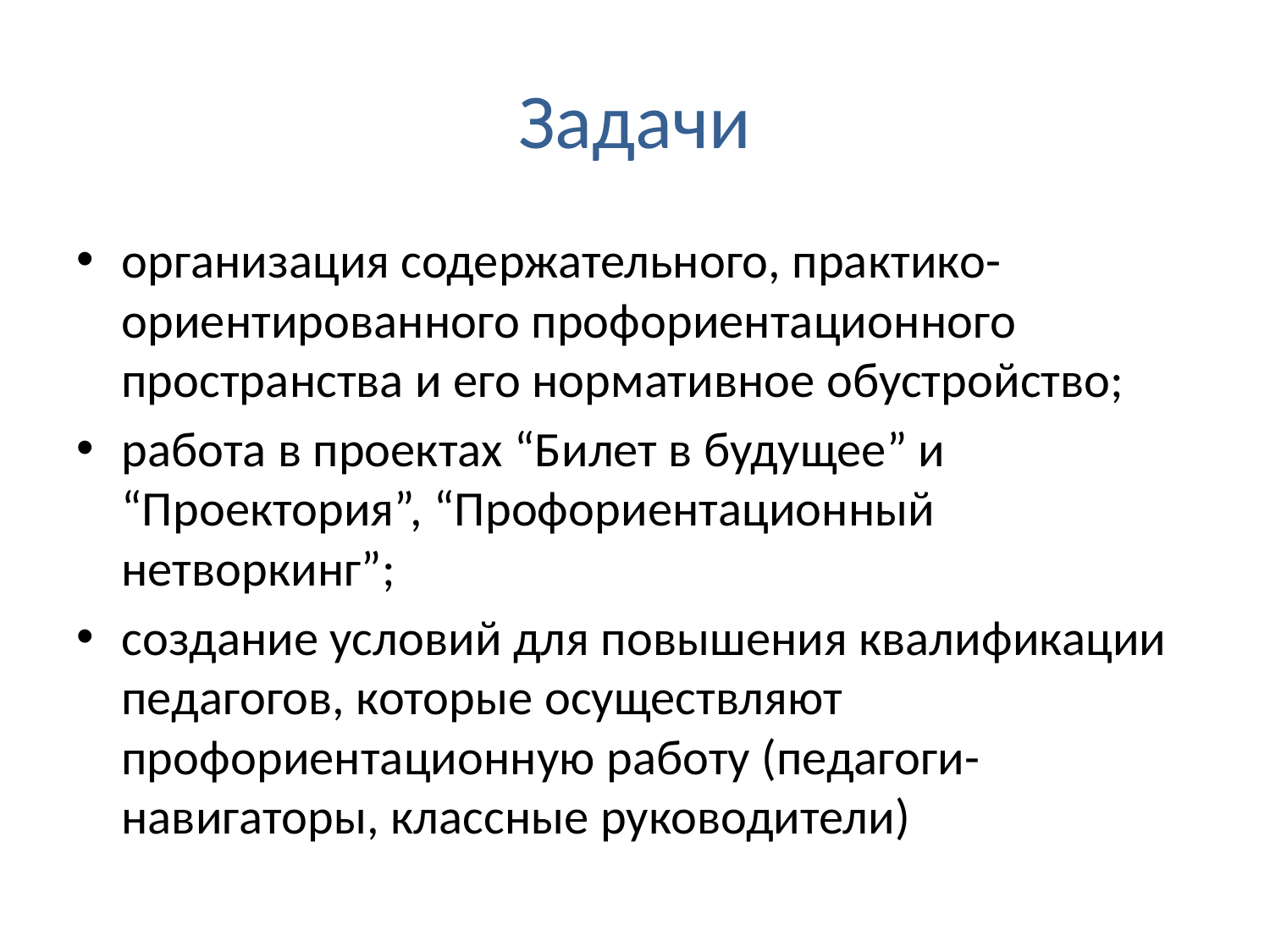

# Задачи
организация содержательного, практико-ориентированного профориентационного пространства и его нормативное обустройство;
работа в проектах “Билет в будущее” и “Проектория”, “Профориентационный нетворкинг”;
создание условий для повышения квалификации педагогов, которые осуществляют профориентационную работу (педагоги-навигаторы, классные руководители)